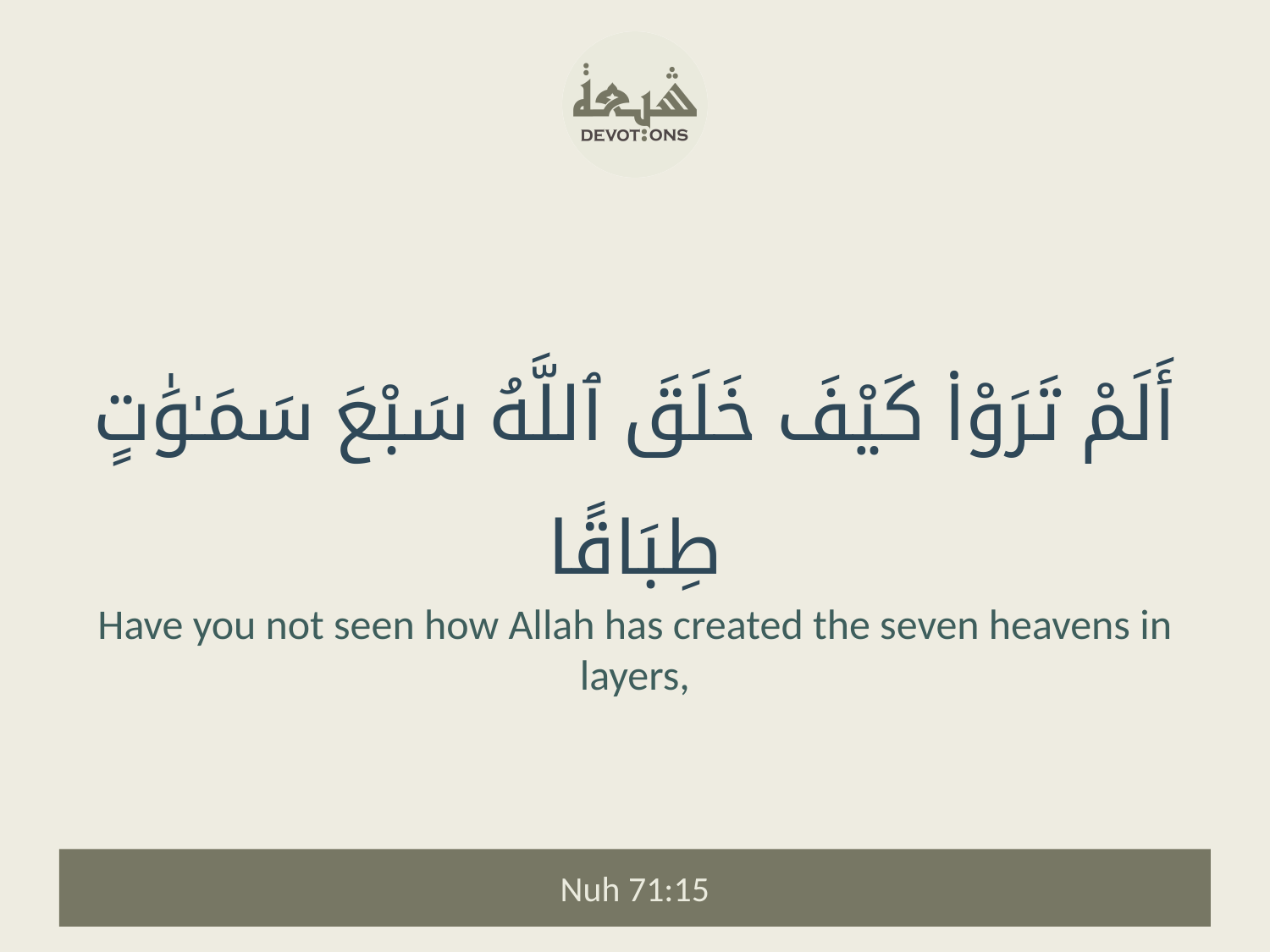

أَلَمْ تَرَوْا۟ كَيْفَ خَلَقَ ٱللَّهُ سَبْعَ سَمَـٰوَٰتٍ طِبَاقًا
Have you not seen how Allah has created the seven heavens in layers,
Nuh 71:15